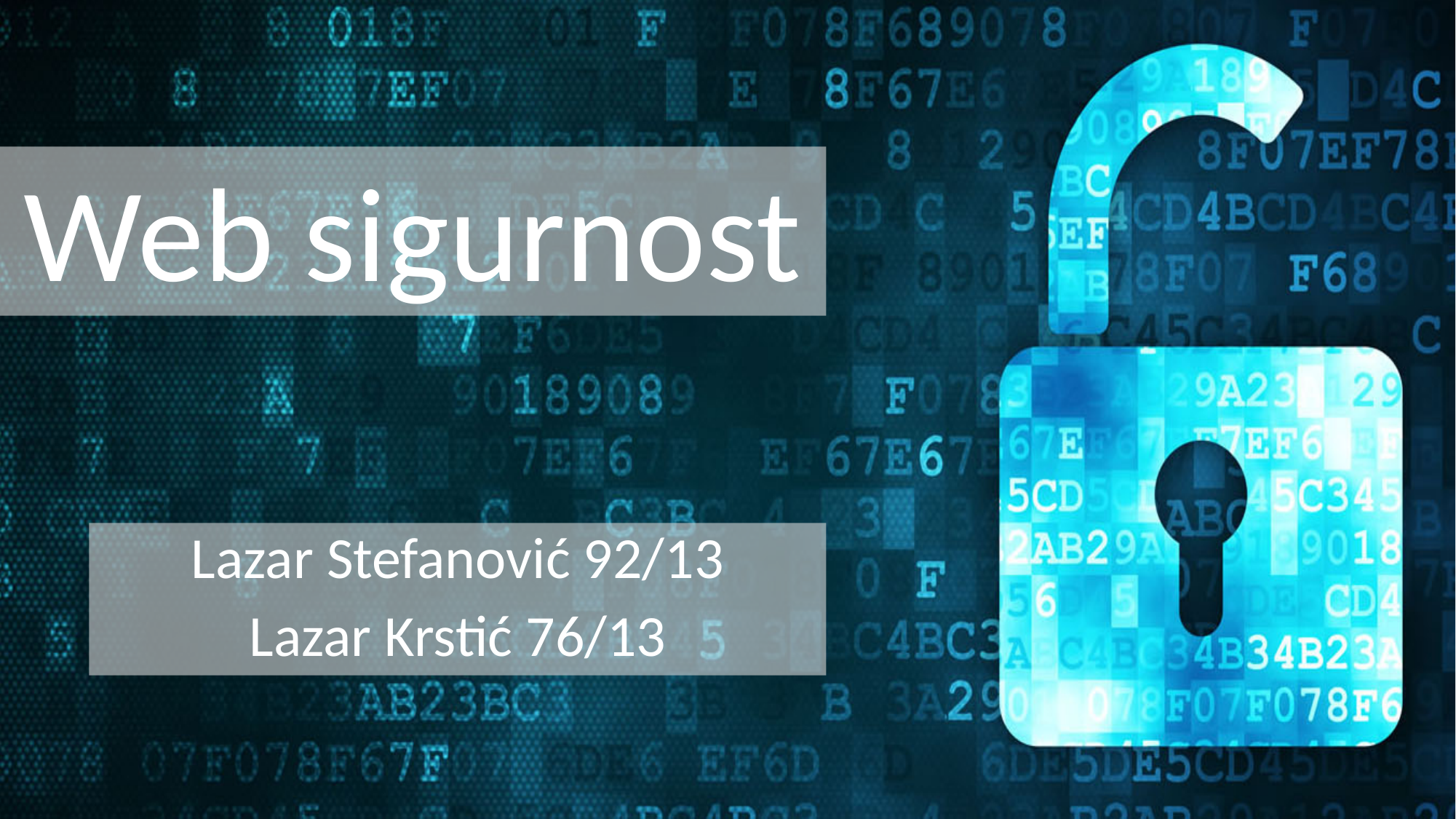

# Web sigurnost
Lazar Stefanović 92/13
Lazar Krstić 76/13